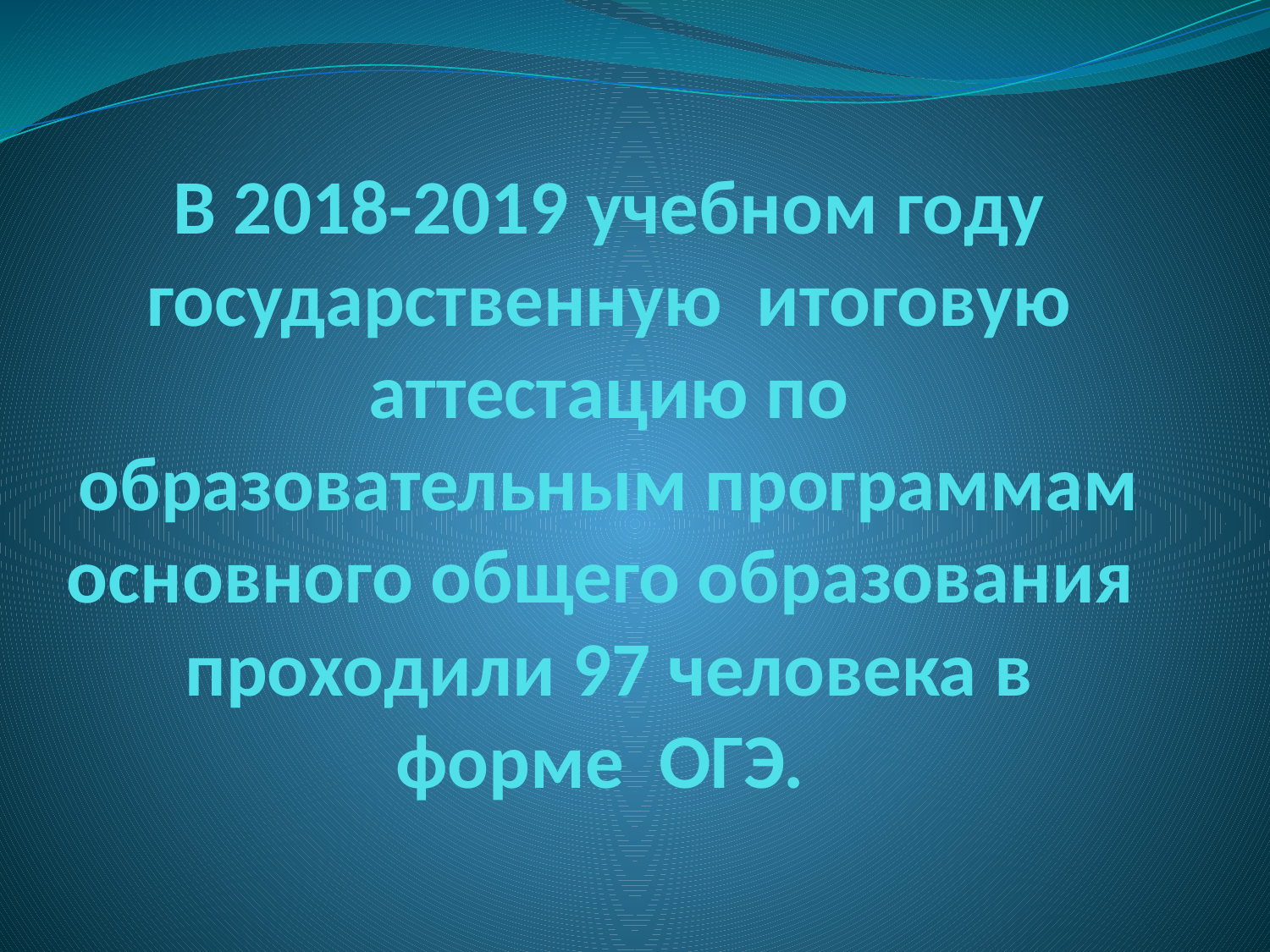

# В 2018-2019 учебном году государственную  итоговую аттестацию по образовательным программам основного общего образования  проходили 97 человека в форме  ОГЭ.